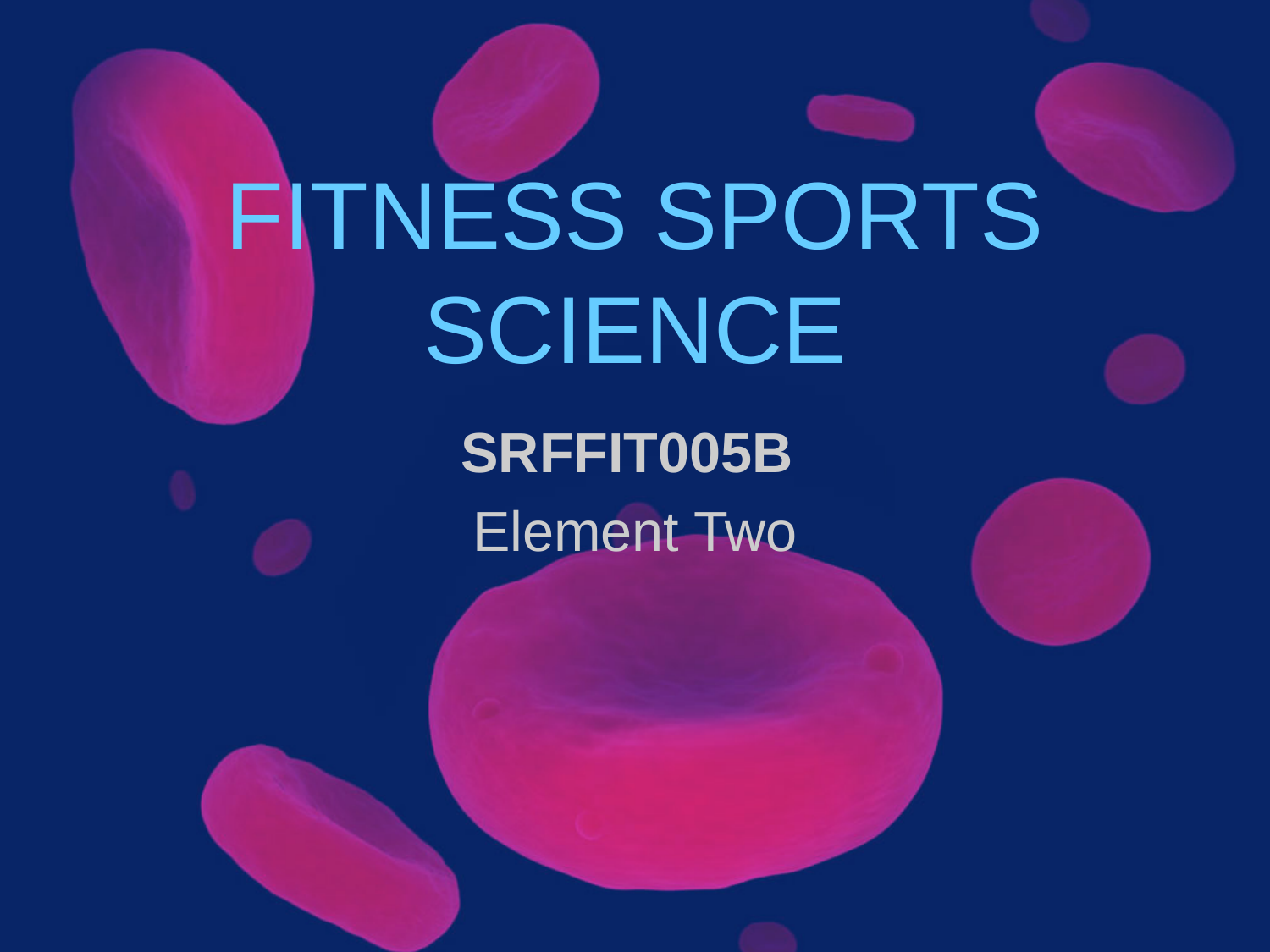

# FITNESS SPORTS SCIENCE
SRFFIT005B
Element Two